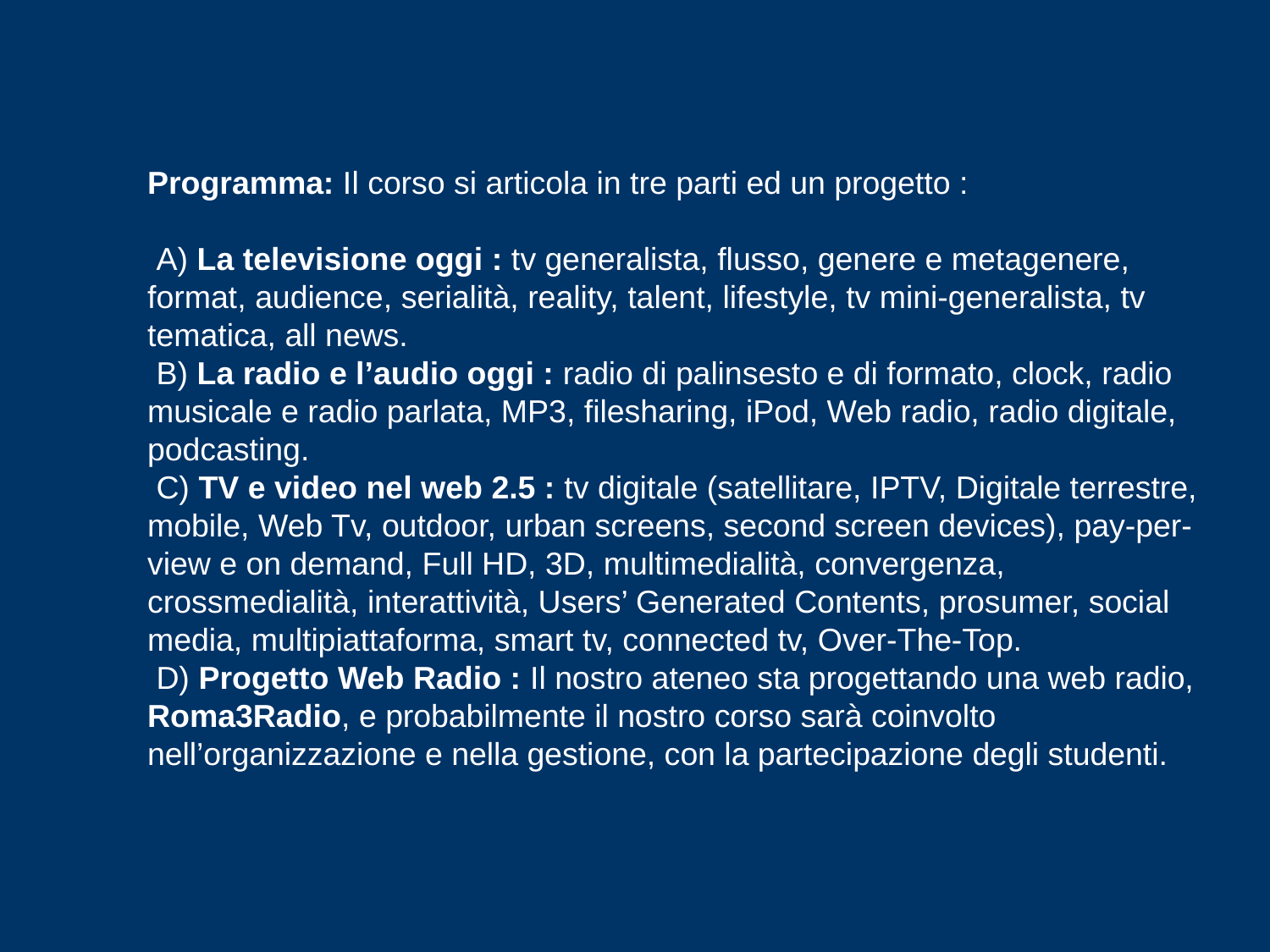

Programma: Il corso si articola in tre parti ed un progetto :

 A) La televisione oggi : tv generalista, flusso, genere e metagenere, format, audience, serialità, reality, talent, lifestyle, tv mini-generalista, tv tematica, all news.
 B) La radio e l’audio oggi : radio di palinsesto e di formato, clock, radio musicale e radio parlata, MP3, filesharing, iPod, Web radio, radio digitale, podcasting.
 C) TV e video nel web 2.5 : tv digitale (satellitare, IPTV, Digitale terrestre, mobile, Web Tv, outdoor, urban screens, second screen devices), pay-per-view e on demand, Full HD, 3D, multimedialità, convergenza, crossmedialità, interattività, Users’ Generated Contents, prosumer, social media, multipiattaforma, smart tv, connected tv, Over-The-Top.
 D) Progetto Web Radio : Il nostro ateneo sta progettando una web radio, Roma3Radio, e probabilmente il nostro corso sarà coinvolto nell’organizzazione e nella gestione, con la partecipazione degli studenti.